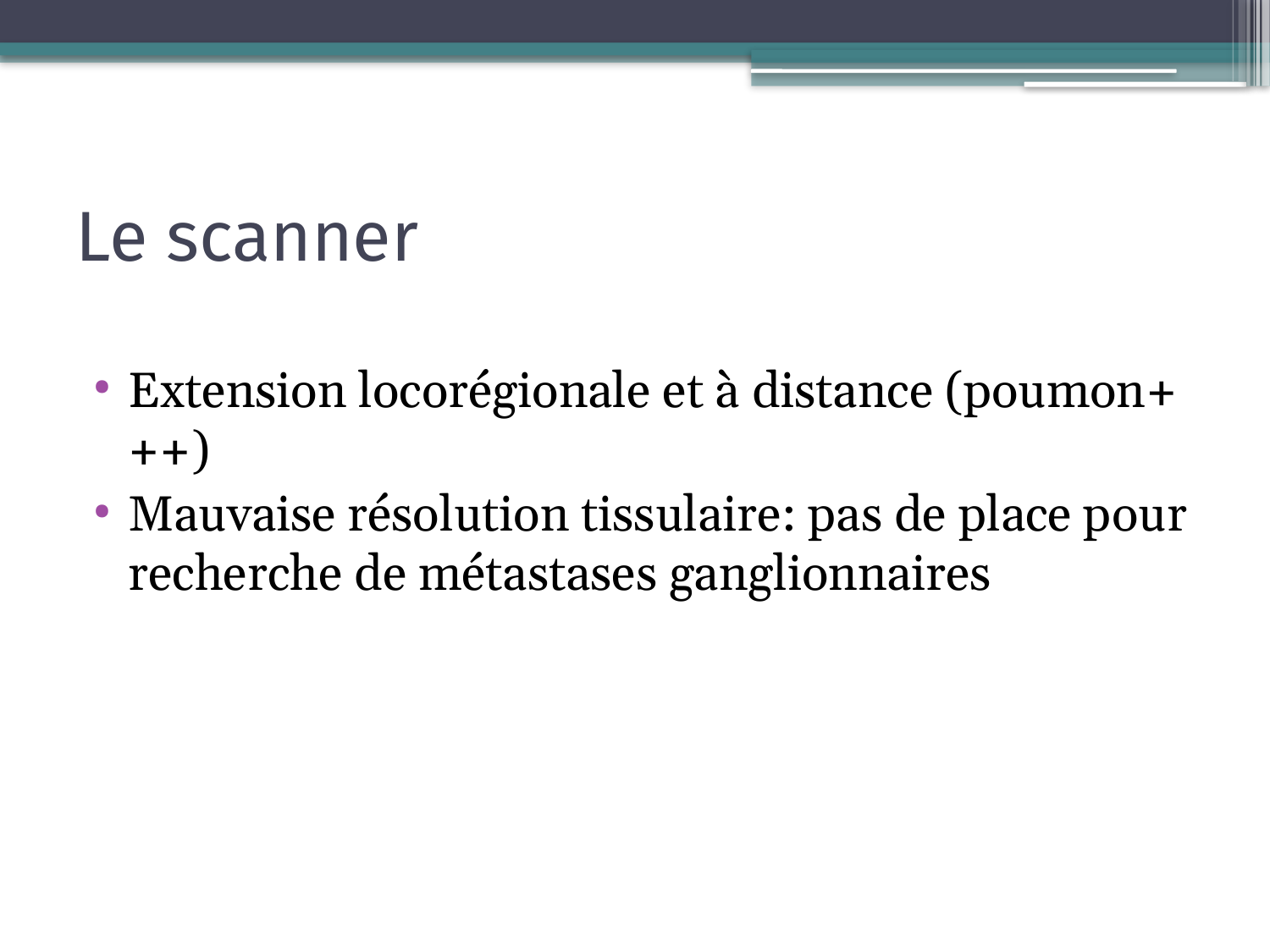

# Le scanner
Extension locorégionale et à distance (poumon+++)
Mauvaise résolution tissulaire: pas de place pour recherche de métastases ganglionnaires